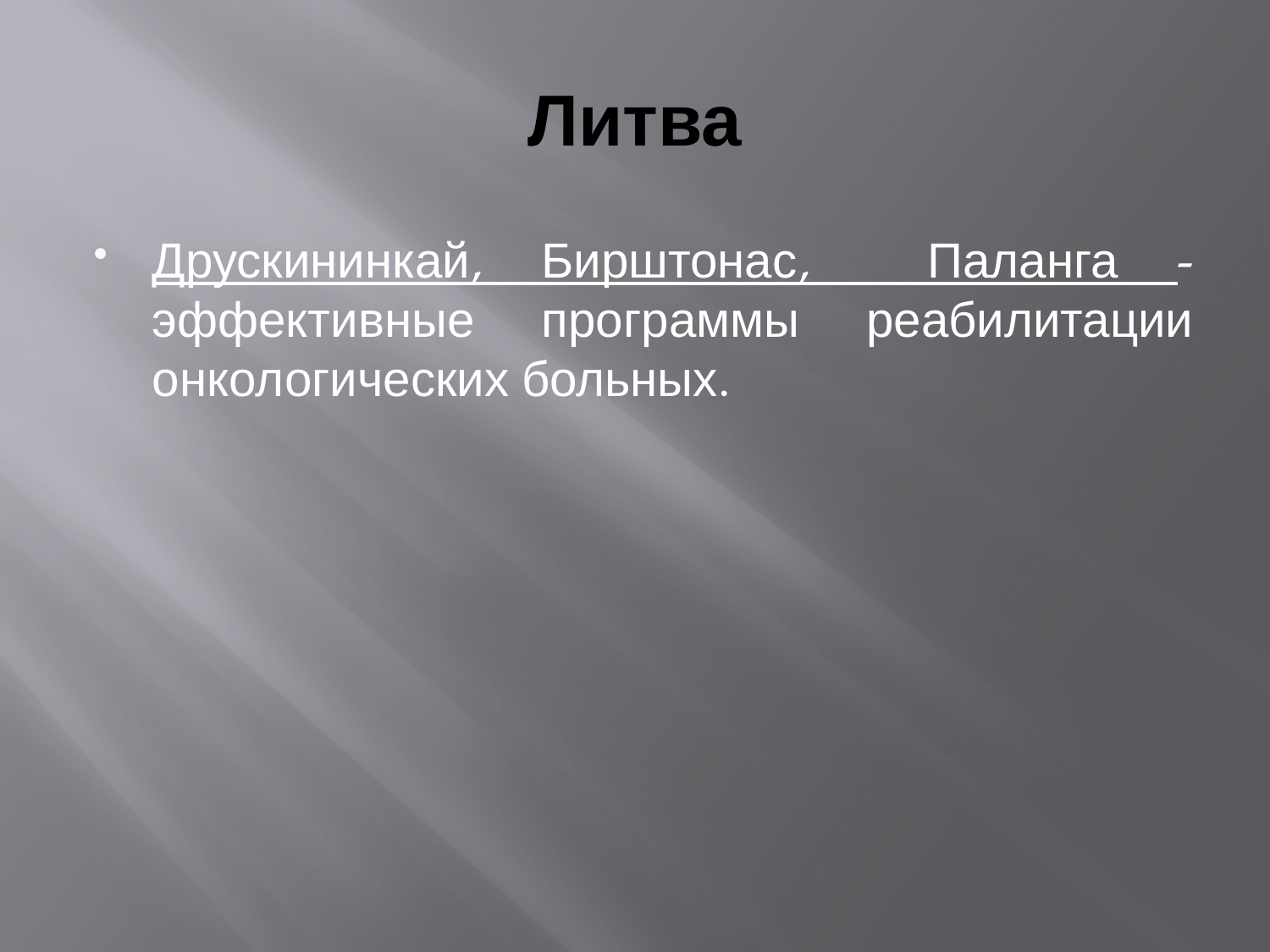

# Литва
Друскининкай, Бирштонас,  Паланга - эффективные программы реабилитации онкологических больных.